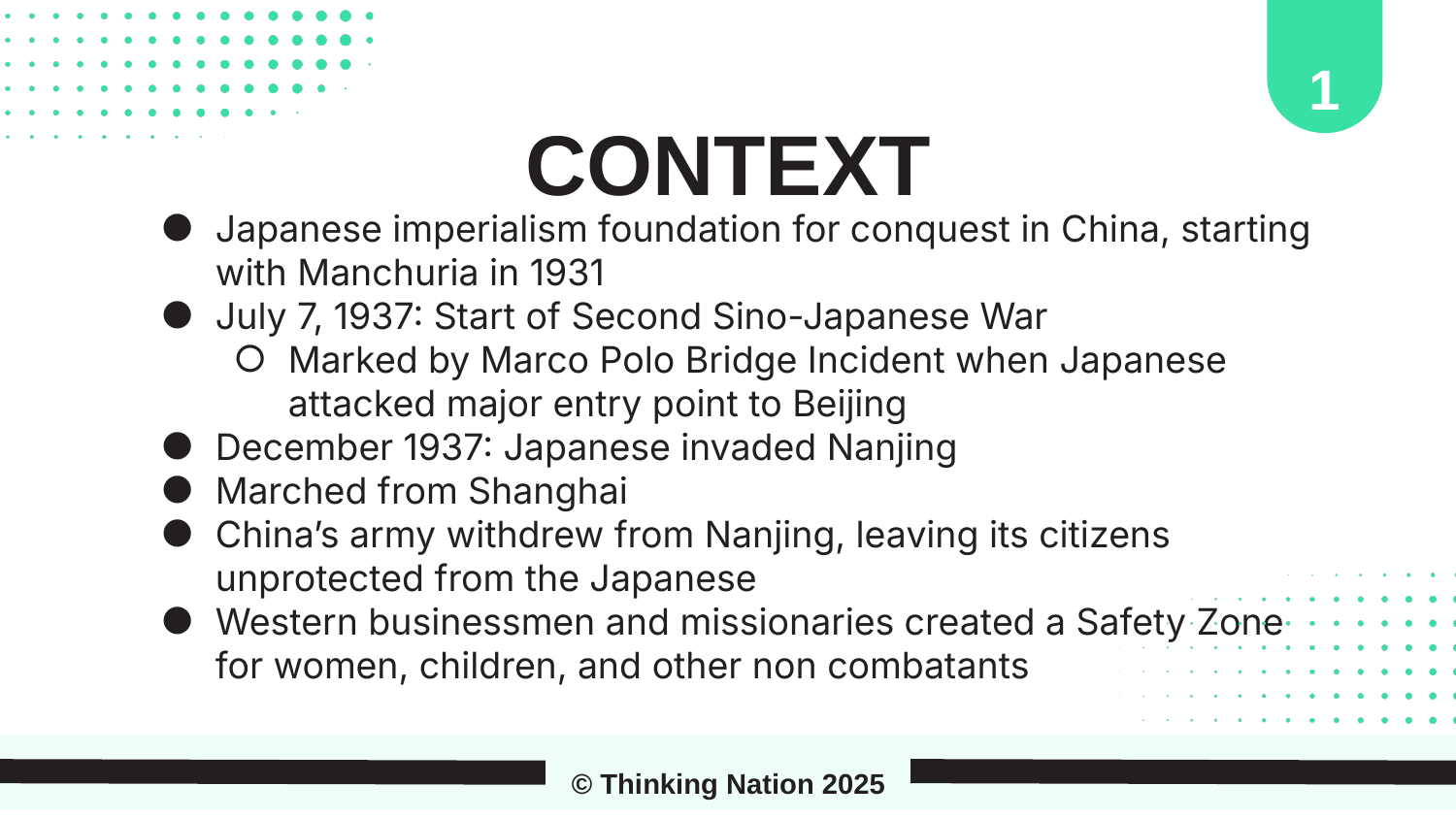

1
CONTEXT
Japanese imperialism foundation for conquest in China, starting with Manchuria in 1931
July 7, 1937: Start of Second Sino-Japanese War
Marked by Marco Polo Bridge Incident when Japanese attacked major entry point to Beijing
December 1937: Japanese invaded Nanjing
Marched from Shanghai
China’s army withdrew from Nanjing, leaving its citizens unprotected from the Japanese
Western businessmen and missionaries created a Safety Zone for women, children, and other non combatants

© Thinking Nation 2025